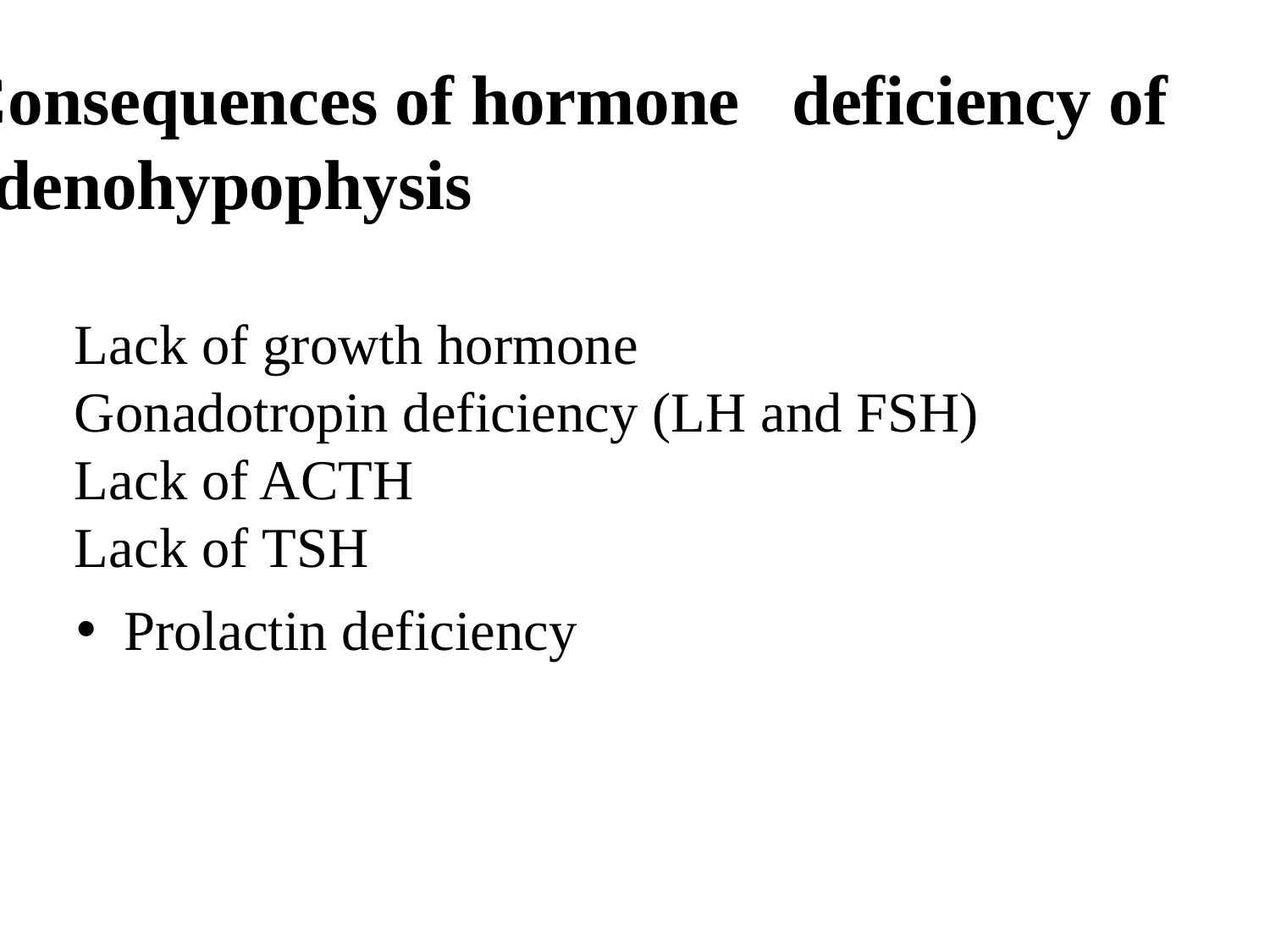

# Consequences of hormone   deficiency of    adenohypophysis

Lack of growth hormone
Gonadotropin deficiency (LH and FSH)
Lack of ACTH
Lack of TSH
Prolactin deficiency